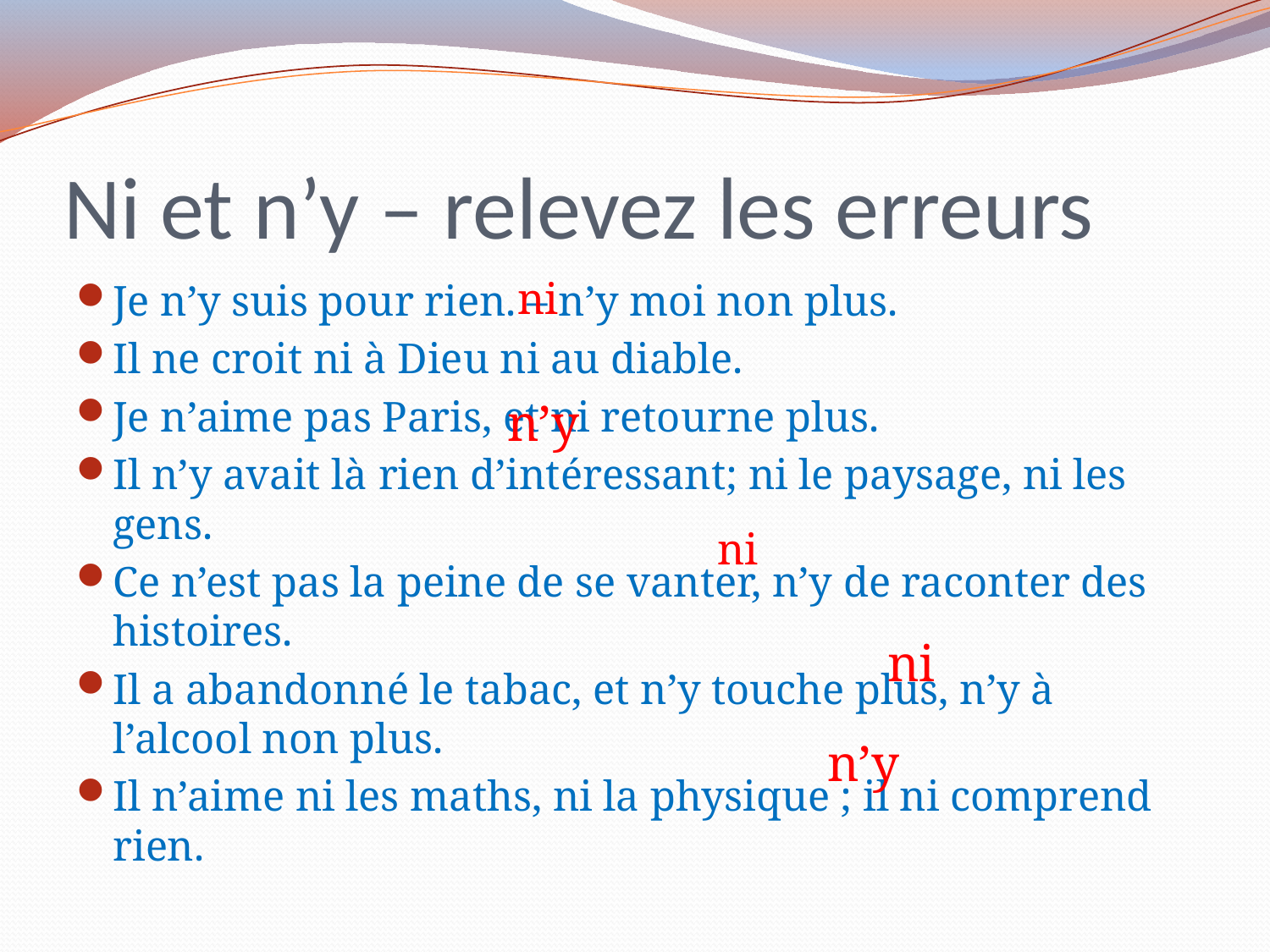

# Ni et n’y – relevez les erreurs
ni
Je n’y suis pour rien. – n’y moi non plus.
Il ne croit ni à Dieu ni au diable.
Je n’aime pas Paris, et ni retourne plus.
Il n’y avait là rien d’intéressant; ni le paysage, ni les gens.
Ce n’est pas la peine de se vanter, n’y de raconter des histoires.
Il a abandonné le tabac, et n’y touche plus, n’y à l’alcool non plus.
Il n’aime ni les maths, ni la physique ; il ni comprend rien.
n’y
ni
ni
n’y